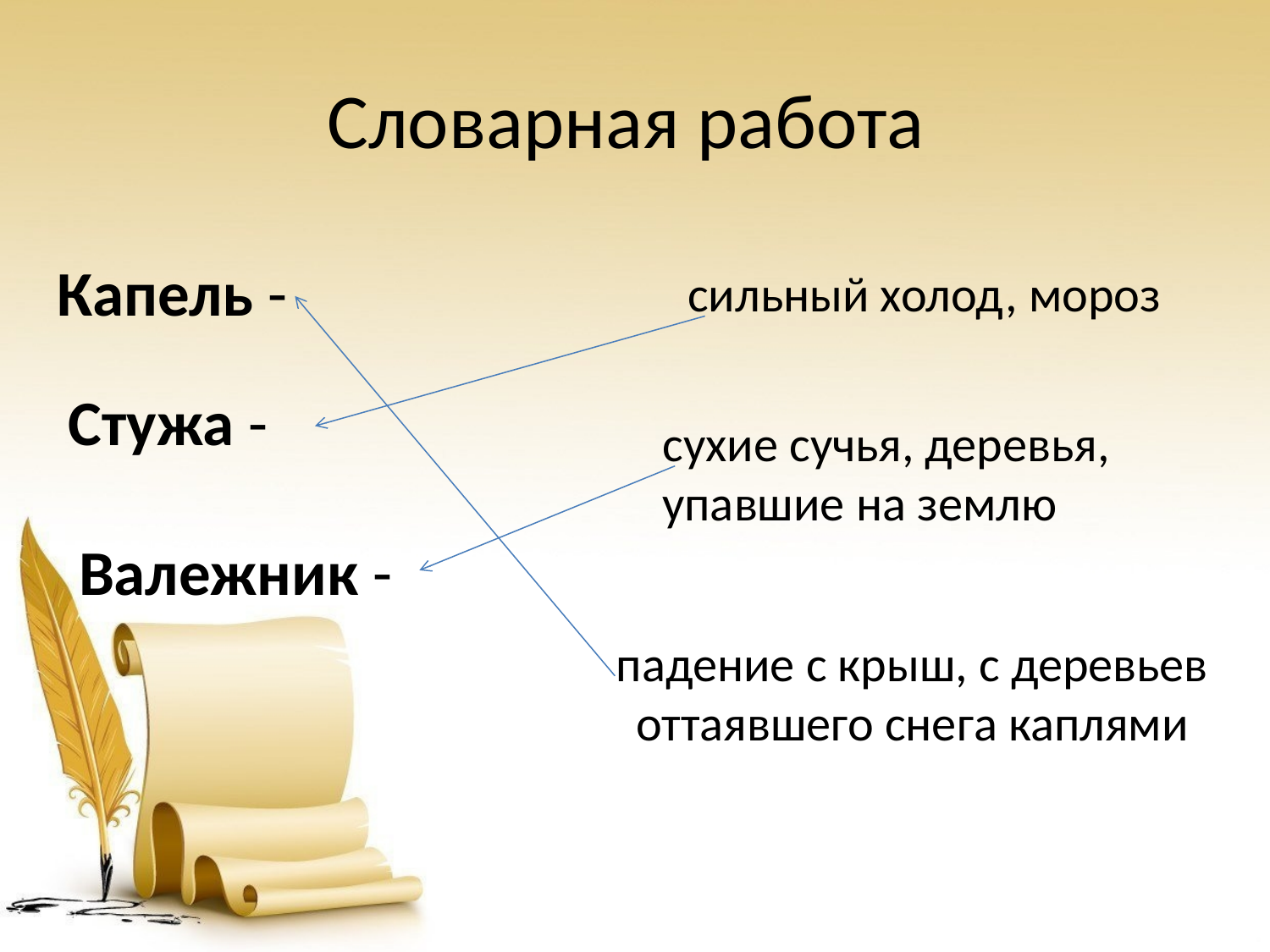

# Словарная работа
Капель -
сильный холод, мороз
Стужа -
сухие сучья, деревья, упавшие на землю
Валежник -
падение с крыш, с деревьев оттаявшего снега каплями